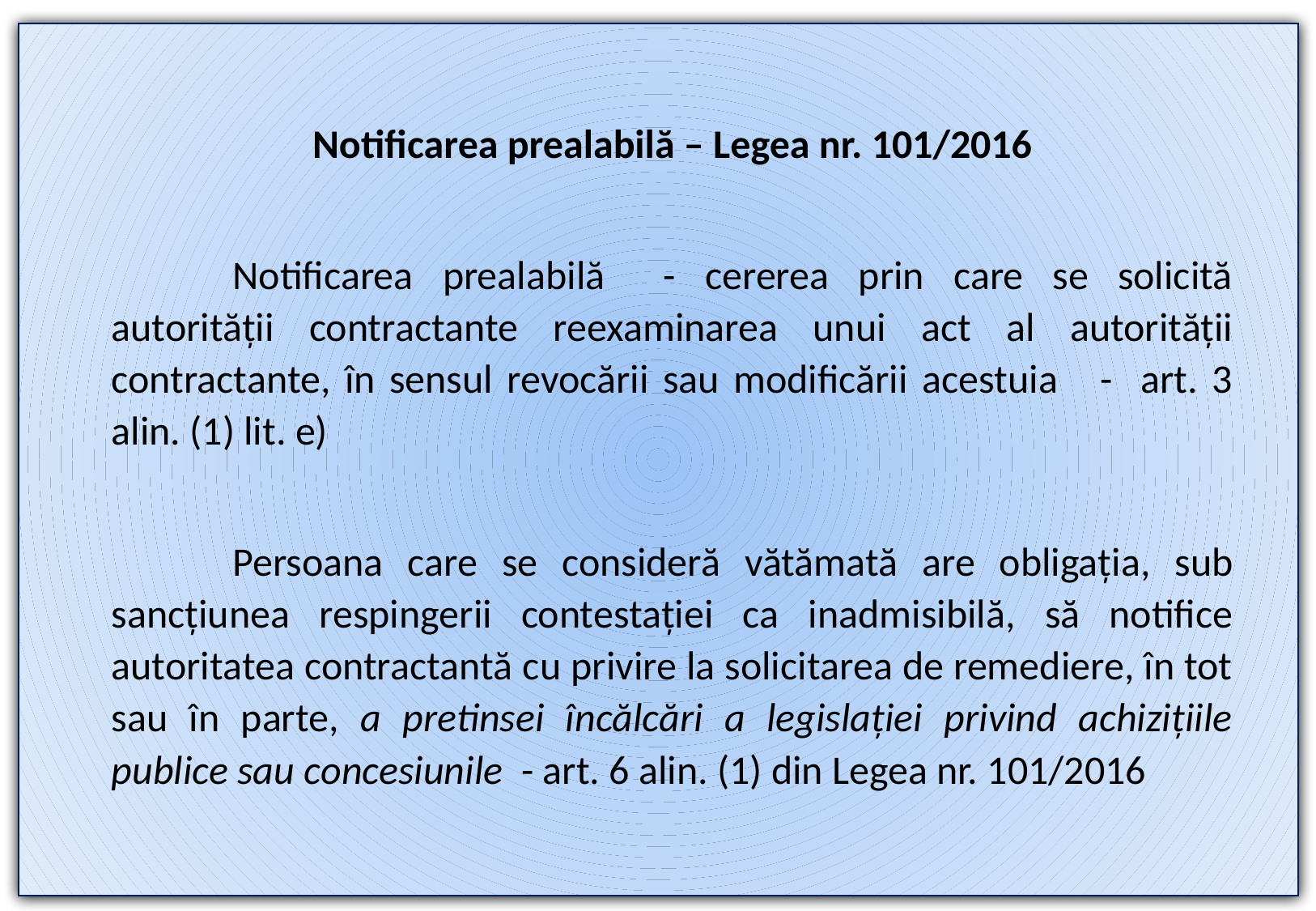

Notificarea prealabilă – Legea nr. 101/2016

	Notificarea prealabilă  - cererea prin care se solicită autorității contractante reexaminarea unui act al autorității contractante, în sensul revocării sau modificării acestuia   -  art. 3 alin. (1) lit. e)

	Persoana care se consideră vătămată are obligaţia, sub sancţiunea respingerii contestaţiei ca inadmisibilă, să notifice autoritatea contractantă cu privire la solicitarea de remediere, în tot sau în parte, a pretinsei încălcări a legislaţiei privind achiziţiile publice sau concesiunile  - art. 6 alin. (1) din Legea nr. 101/2016